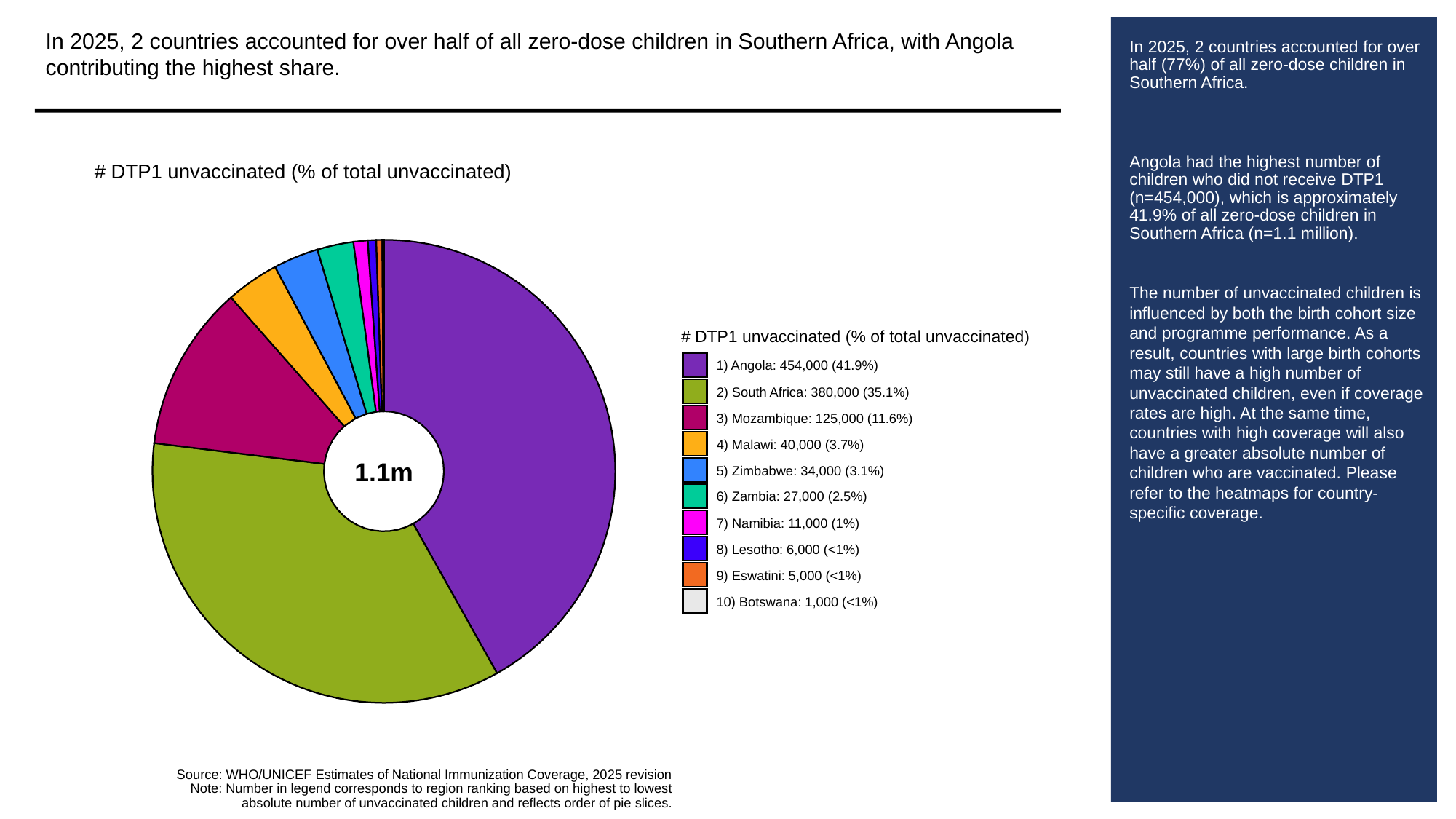

In 2025, 2 countries accounted for over half of all zero-dose children in Southern Africa, with Angola contributing the highest share.
# In 2025, 2 countries accounted for over half (77%) of all zero-dose children in Southern Africa.

Angola had the highest number of children who did not receive DTP1 (n=454,000), which is approximately 41.9% of all zero-dose children in Southern Africa (n=1.1 million).

The number of unvaccinated children is influenced by both the birth cohort size and programme performance. As a result, countries with large birth cohorts may still have a high number of unvaccinated children, even if coverage rates are high. At the same time, countries with high coverage will also have a greater absolute number of children who are vaccinated. Please refer to the heatmaps for country-specific coverage.

# DTP1 unvaccinated (% of total unvaccinated)

# DTP1 unvaccinated (% of total unvaccinated)

1) Angola: 454,000 (41.9%)

2) South Africa: 380,000 (35.1%)

3) Mozambique: 125,000 (11.6%)

4) Malawi: 40,000 (3.7%)

1.1m
5) Zimbabwe: 34,000 (3.1%)

6) Zambia: 27,000 (2.5%)

7) Namibia: 11,000 (1%)

8) Lesotho: 6,000 (<1%)

9) Eswatini: 5,000 (<1%)

10) Botswana: 1,000 (<1%)
Source: WHO/UNICEF Estimates of National Immunization Coverage, 2025 revision
Note: Number in legend corresponds to region ranking based on highest to lowest
absolute number of unvaccinated children and reflects order of pie slices.